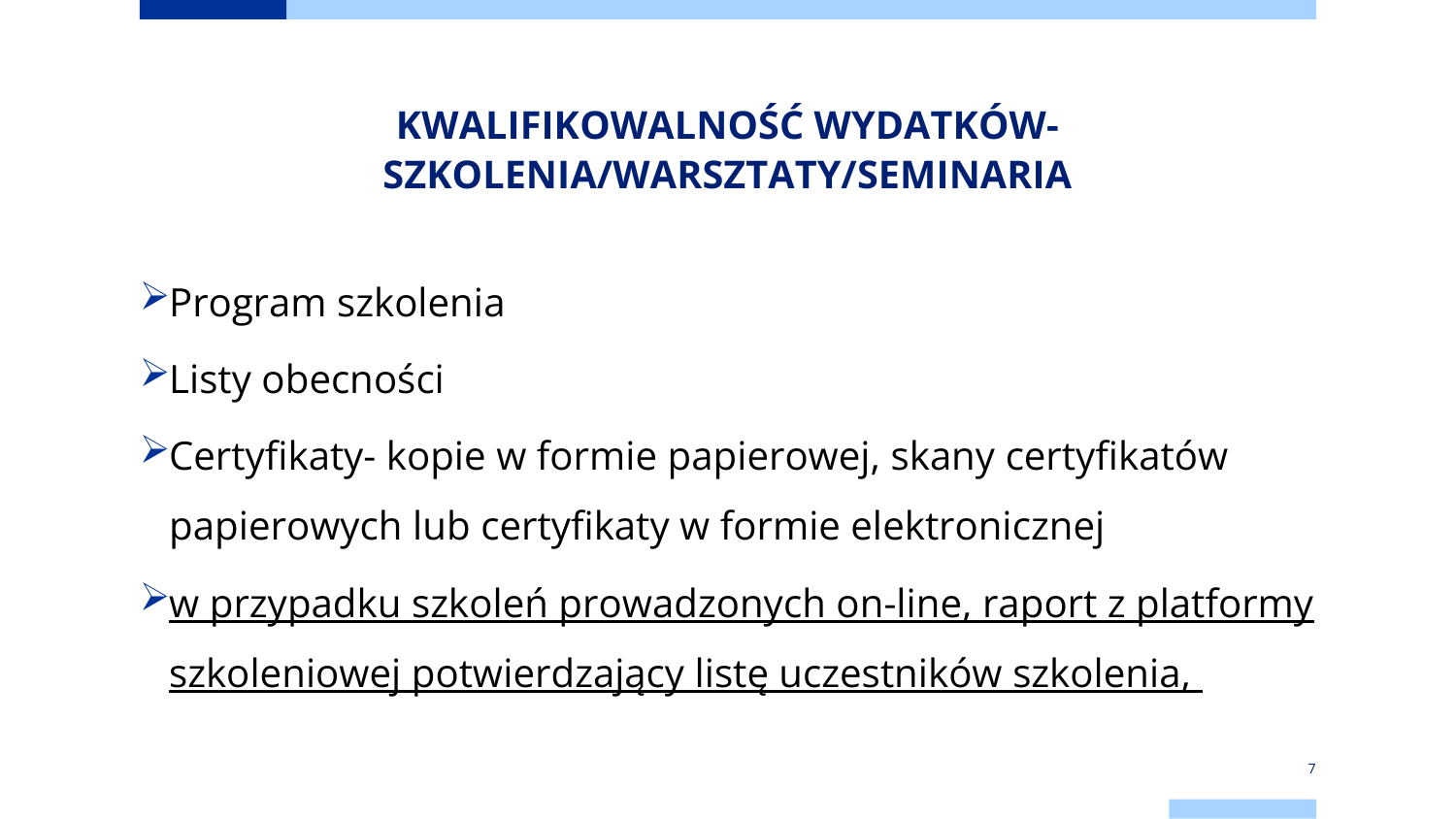

# KWALIFIKOWALNOŚĆ WYDATKÓW- SZKOLENIA/WARSZTATY/SEMINARIA

Program szkolenia
Listy obecności
Certyfikaty- kopie w formie papierowej, skany certyfikatów papierowych lub certyfikaty w formie elektronicznej
w przypadku szkoleń prowadzonych on-line, raport z platformy szkoleniowej potwierdzający listę uczestników szkolenia,

7